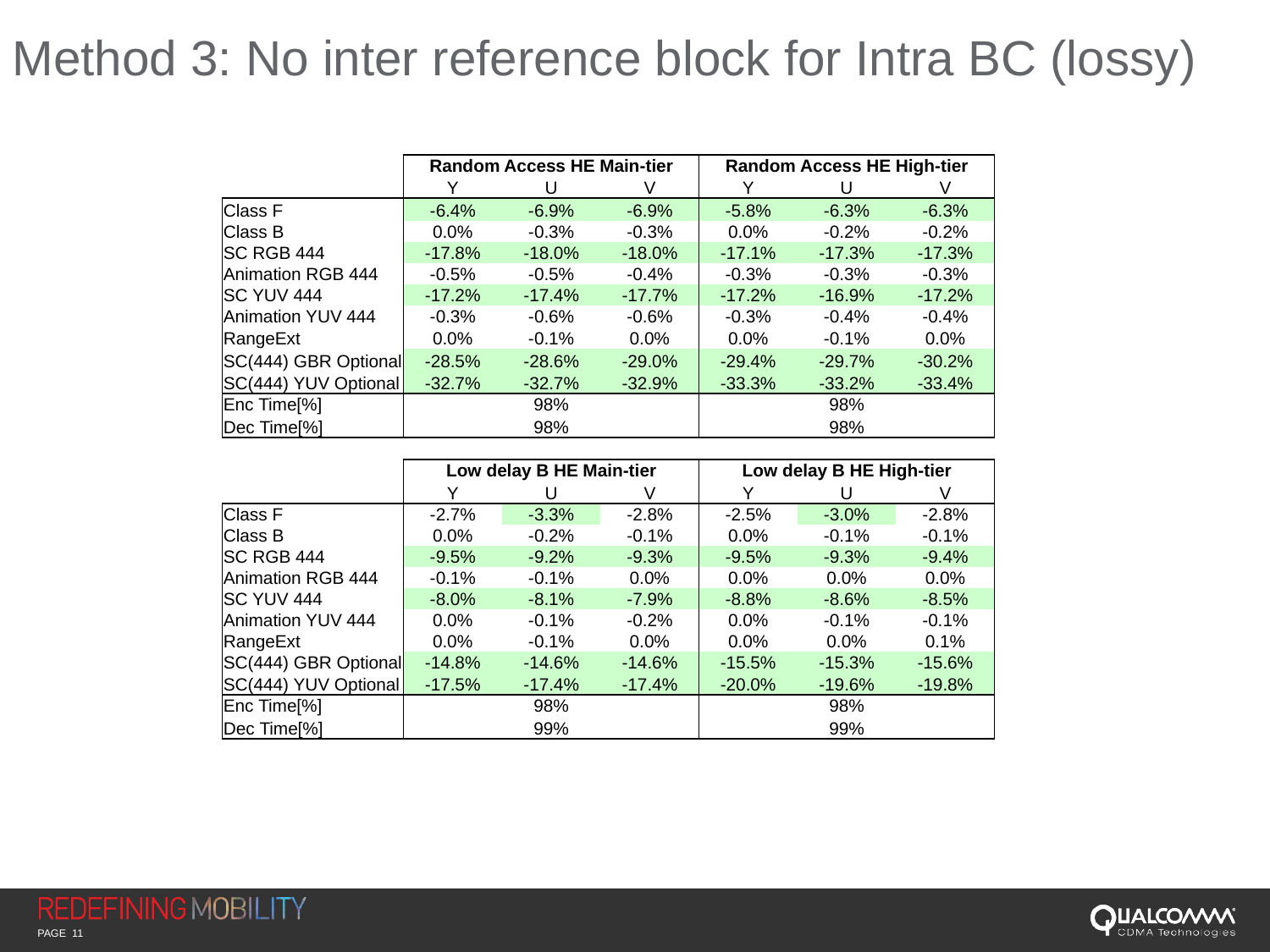

Method 3: No inter reference block for Intra BC (lossy)
|  | Random Access HE Main-tier |  |  | Random Access HE High-tier |  |  |
| --- | --- | --- | --- | --- | --- | --- |
|  | Y | U | V | Y | U | V |
| Class F | -6.4% | -6.9% | -6.9% | -5.8% | -6.3% | -6.3% |
| Class B | 0.0% | -0.3% | -0.3% | 0.0% | -0.2% | -0.2% |
| SC RGB 444 | -17.8% | -18.0% | -18.0% | -17.1% | -17.3% | -17.3% |
| Animation RGB 444 | -0.5% | -0.5% | -0.4% | -0.3% | -0.3% | -0.3% |
| SC YUV 444 | -17.2% | -17.4% | -17.7% | -17.2% | -16.9% | -17.2% |
| Animation YUV 444 | -0.3% | -0.6% | -0.6% | -0.3% | -0.4% | -0.4% |
| RangeExt | 0.0% | -0.1% | 0.0% | 0.0% | -0.1% | 0.0% |
| SC(444) GBR Optional | -28.5% | -28.6% | -29.0% | -29.4% | -29.7% | -30.2% |
| SC(444) YUV Optional | -32.7% | -32.7% | -32.9% | -33.3% | -33.2% | -33.4% |
| Enc Time[%] | 98% |  |  | 98% |  |  |
| Dec Time[%] | 98% |  |  | 98% |  |  |
|  |  |  |  |  |  |  |
|  | Low delay B HE Main-tier |  |  | Low delay B HE High-tier |  |  |
|  | Y | U | V | Y | U | V |
| Class F | -2.7% | -3.3% | -2.8% | -2.5% | -3.0% | -2.8% |
| Class B | 0.0% | -0.2% | -0.1% | 0.0% | -0.1% | -0.1% |
| SC RGB 444 | -9.5% | -9.2% | -9.3% | -9.5% | -9.3% | -9.4% |
| Animation RGB 444 | -0.1% | -0.1% | 0.0% | 0.0% | 0.0% | 0.0% |
| SC YUV 444 | -8.0% | -8.1% | -7.9% | -8.8% | -8.6% | -8.5% |
| Animation YUV 444 | 0.0% | -0.1% | -0.2% | 0.0% | -0.1% | -0.1% |
| RangeExt | 0.0% | -0.1% | 0.0% | 0.0% | 0.0% | 0.1% |
| SC(444) GBR Optional | -14.8% | -14.6% | -14.6% | -15.5% | -15.3% | -15.6% |
| SC(444) YUV Optional | -17.5% | -17.4% | -17.4% | -20.0% | -19.6% | -19.8% |
| Enc Time[%] | 98% |  |  | 98% |  |  |
| Dec Time[%] | 99% |  |  | 99% |  |  |